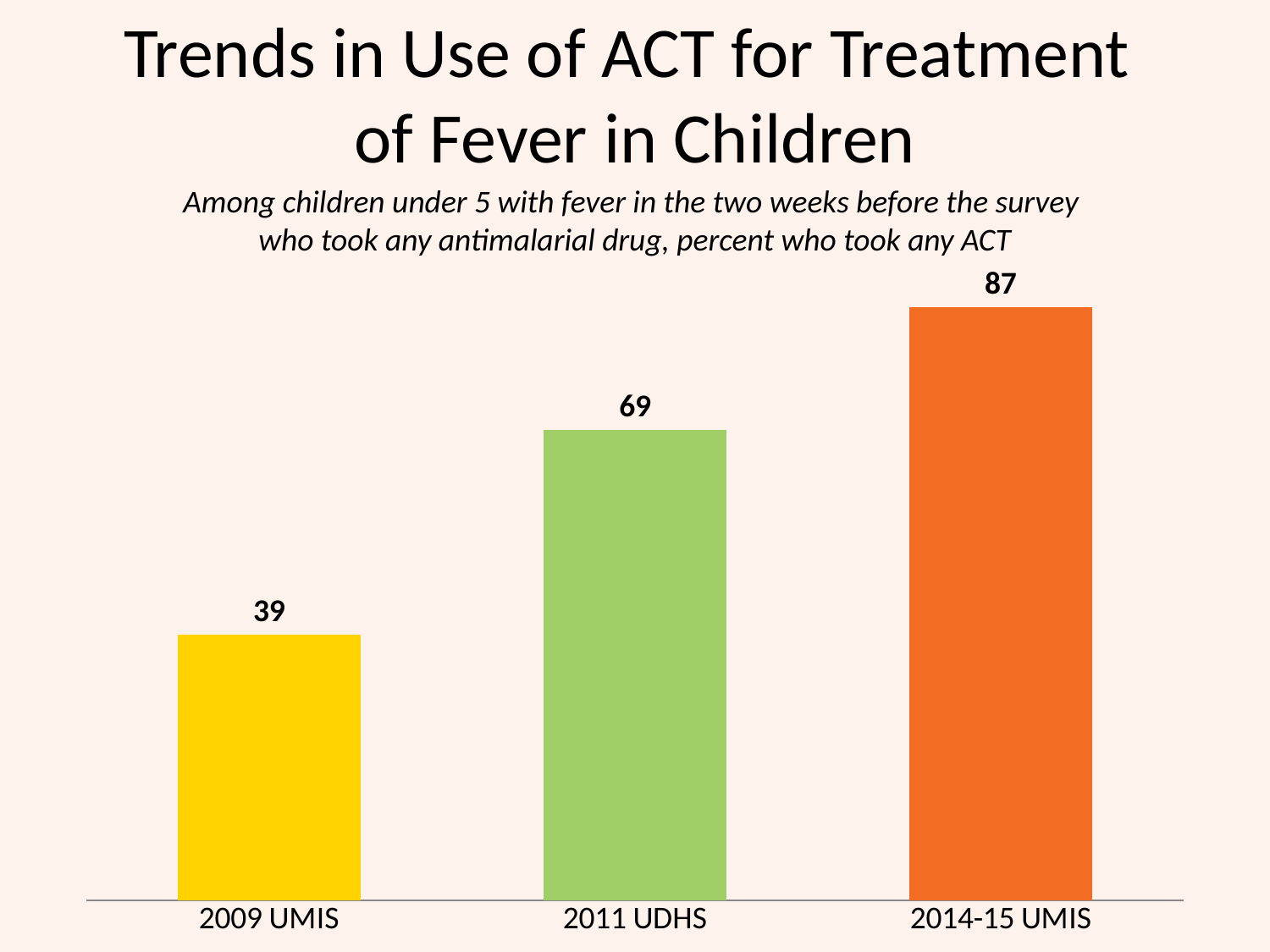

Trends in Use of ACT for Treatment
of Fever in Children
Among children under 5 with fever in the two weeks before the survey
who took any antimalarial drug, percent who took any ACT

### Chart

| Category | Took any ACT |
|---|---|
| 2009 UMIS | 39.0 |
| 2011 UDHS | 69.0 |
| 2014-15 UMIS | 87.0 |